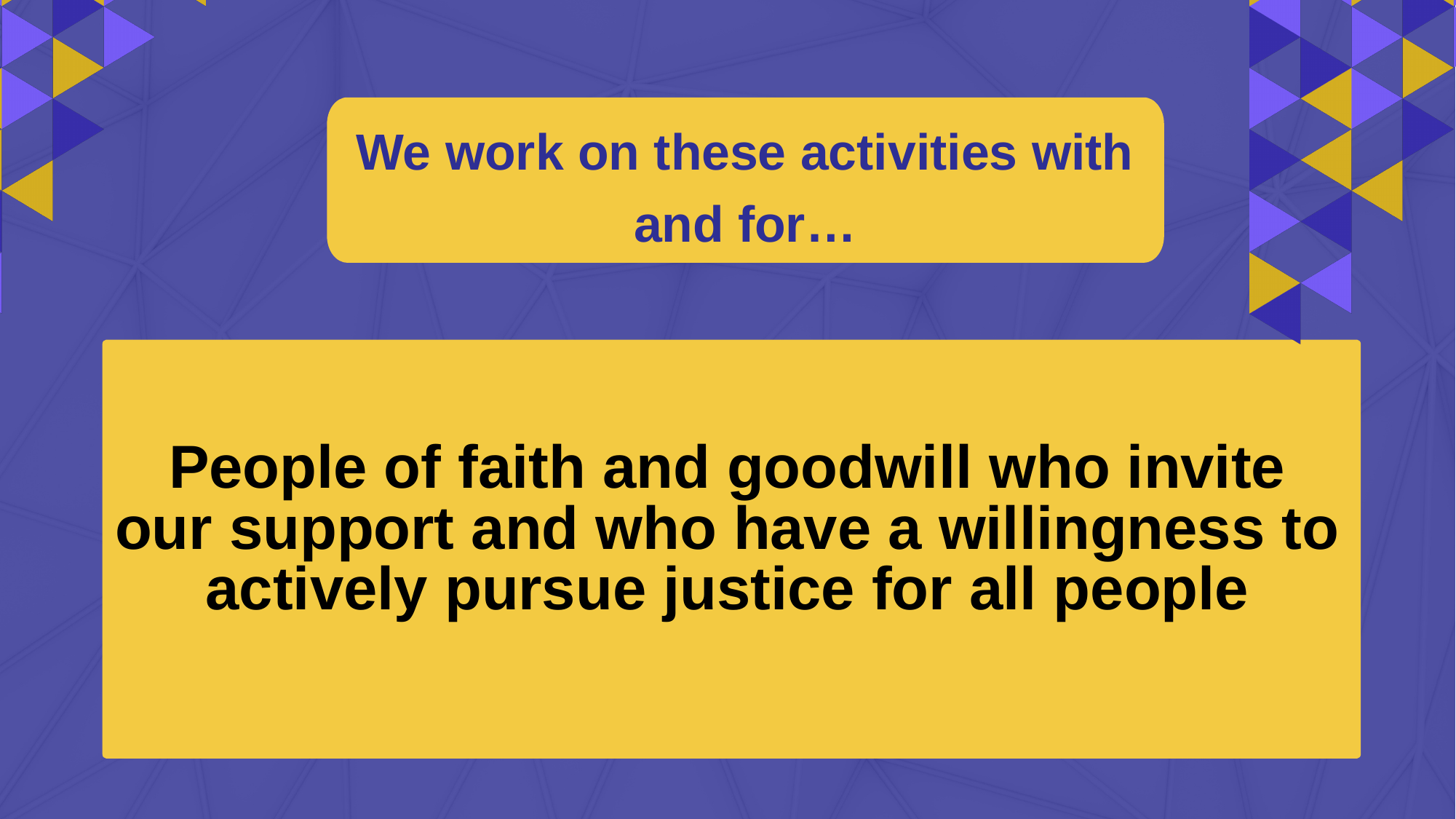

We work on these activities with and for…

People of faith and goodwill who invite our support and who have a willingness to actively pursue justice for all people